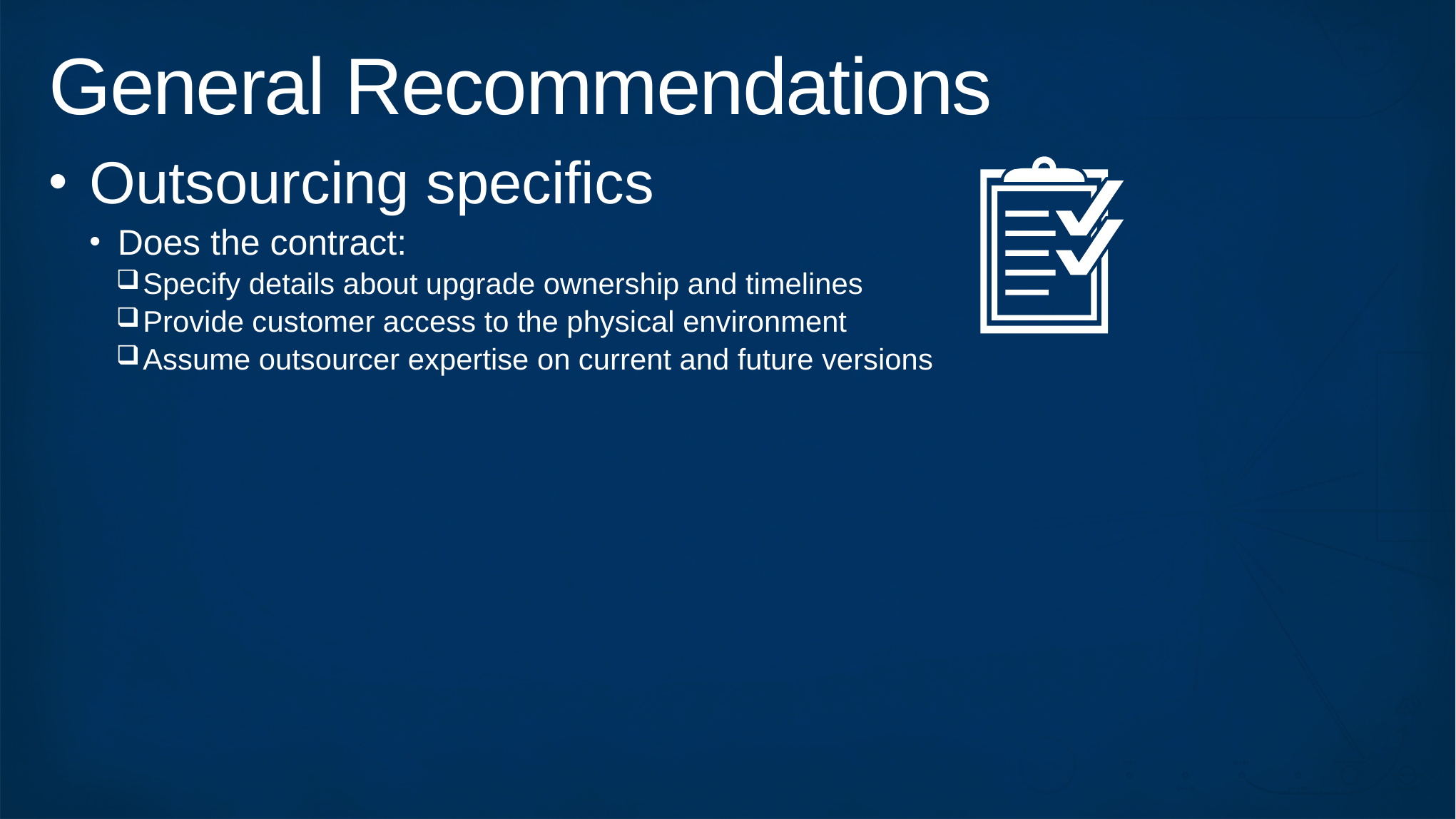

# General Recommendations
Outsourcing specifics
Does the contract:
Specify details about upgrade ownership and timelines
Provide customer access to the physical environment
Assume outsourcer expertise on current and future versions